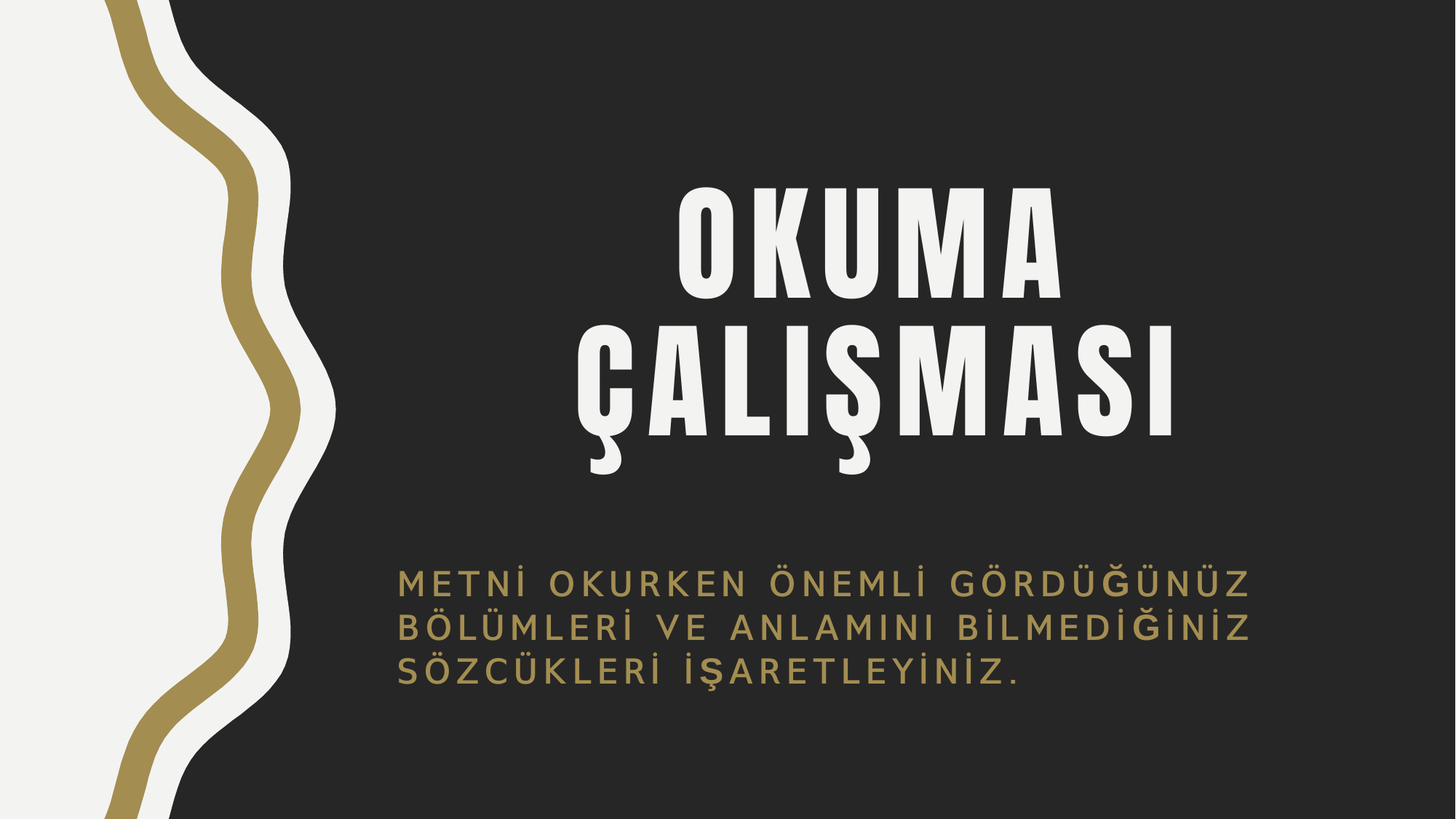

# OKUMA ÇALIŞMASI
Metni okurken önemli gördüğünüz bölümleri ve anlamını bilmediğiniz sözcükleri işaretleyiniz.